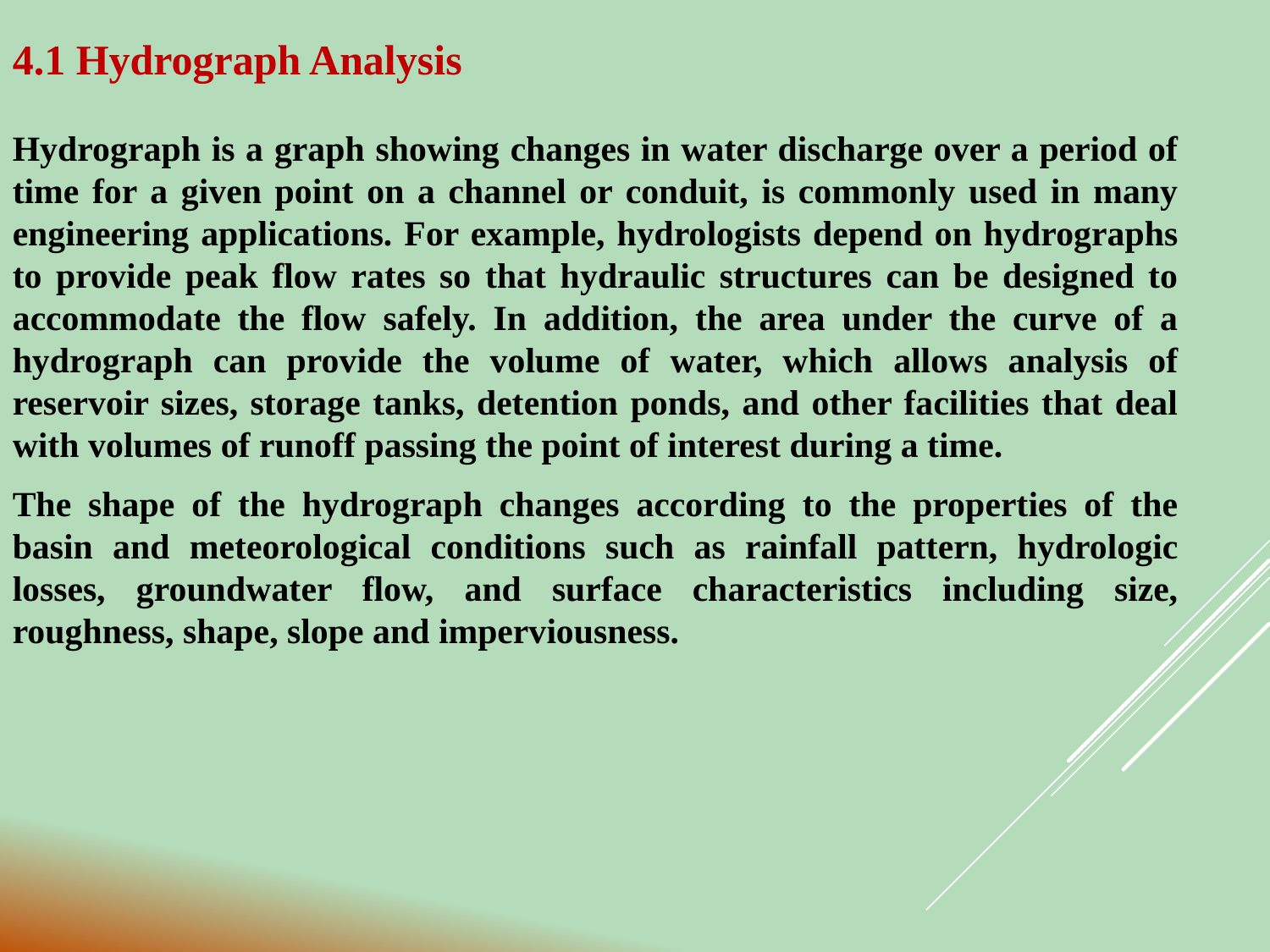

4.1 Hydrograph Analysis

Hydrograph is a graph showing changes in water discharge over a period of time for a given point on a channel or conduit, is commonly used in many engineering applications. For example, hydrologists depend on hydrographs to provide peak flow rates so that hydraulic structures can be designed to accommodate the flow safely. In addition, the area under the curve of a hydrograph can provide the volume of water, which allows analysis of reservoir sizes, storage tanks, detention ponds, and other facilities that deal with volumes of runoff passing the point of interest during a time.
The shape of the hydrograph changes according to the properties of the basin and meteorological conditions such as rainfall pattern, hydrologic losses, groundwater flow, and surface characteristics including size, roughness, shape, slope and imperviousness.